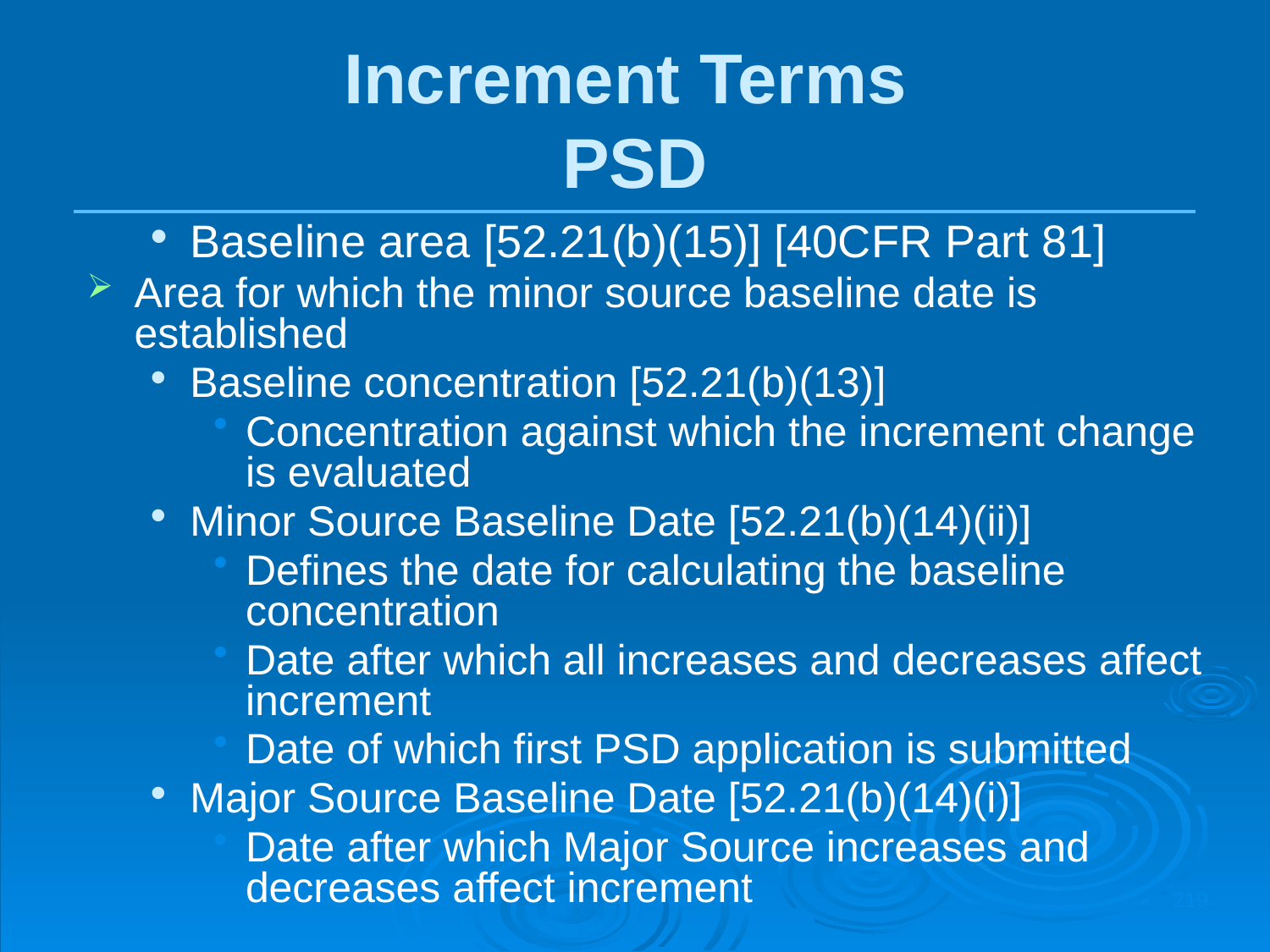

Increment Terms
PSD

Baseline area [52.21(b)(15)] [40CFR Part 81]
Area for which the minor source baseline date is established
Baseline concentration [52.21(b)(13)]
Concentration against which the increment change is evaluated
Minor Source Baseline Date [52.21(b)(14)(ii)]
Defines the date for calculating the baseline concentration
Date after which all increases and decreases affect increment
Date of which first PSD application is submitted
Major Source Baseline Date [52.21(b)(14)(i)]
Date after which Major Source increases and decreases affect increment

219